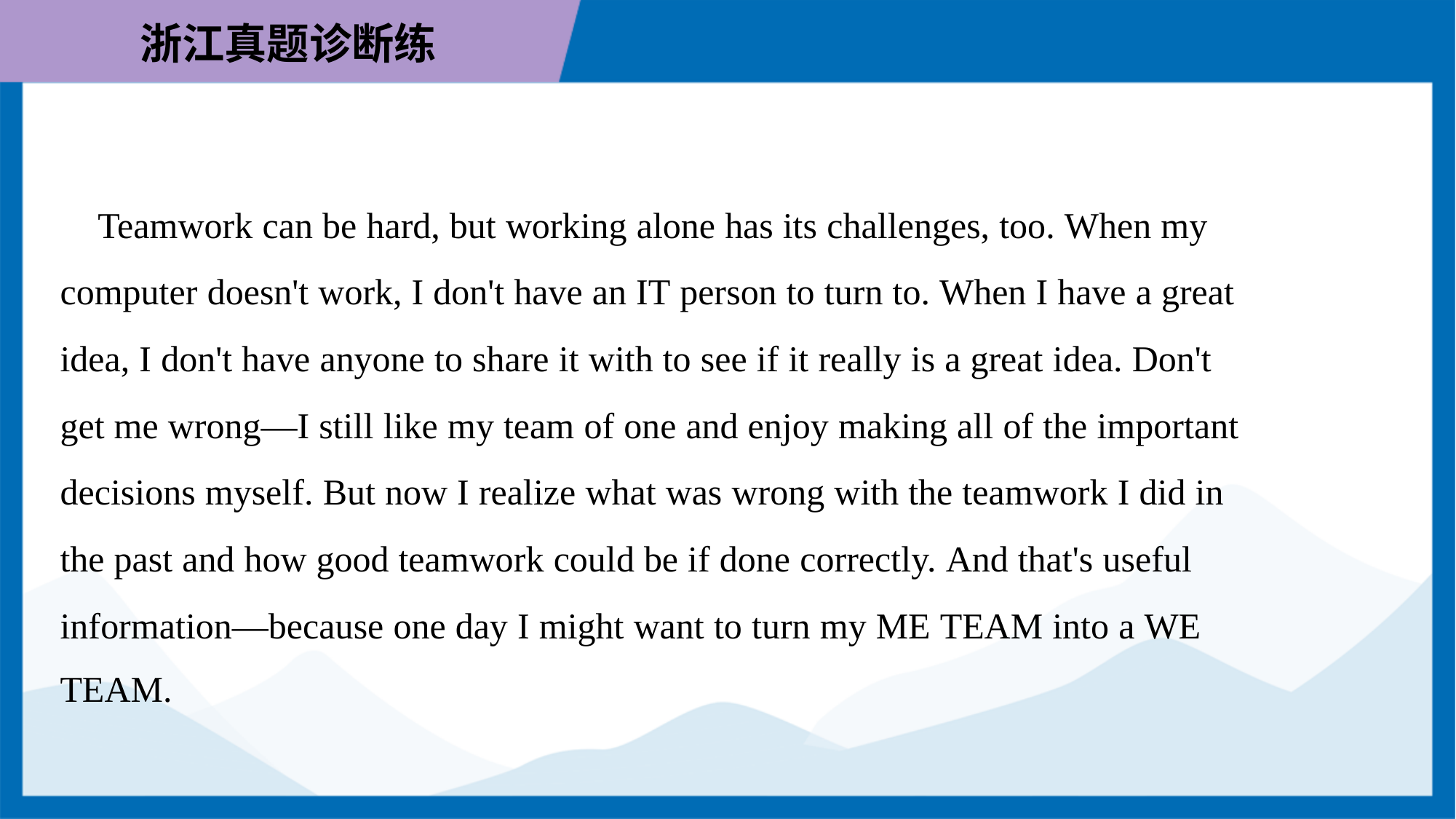

Teamwork can be hard, but working alone has its challenges, too. When my
computer doesn't work, I don't have an IT person to turn to. When I have a great
idea, I don't have anyone to share it with to see if it really is a great idea. Don't
get me wrong—I still like my team of one and enjoy making all of the important
decisions myself. But now I realize what was wrong with the teamwork I did in
the past and how good teamwork could be if done correctly. And that's useful
information—because one day I might want to turn my ME TEAM into a WE
TEAM.